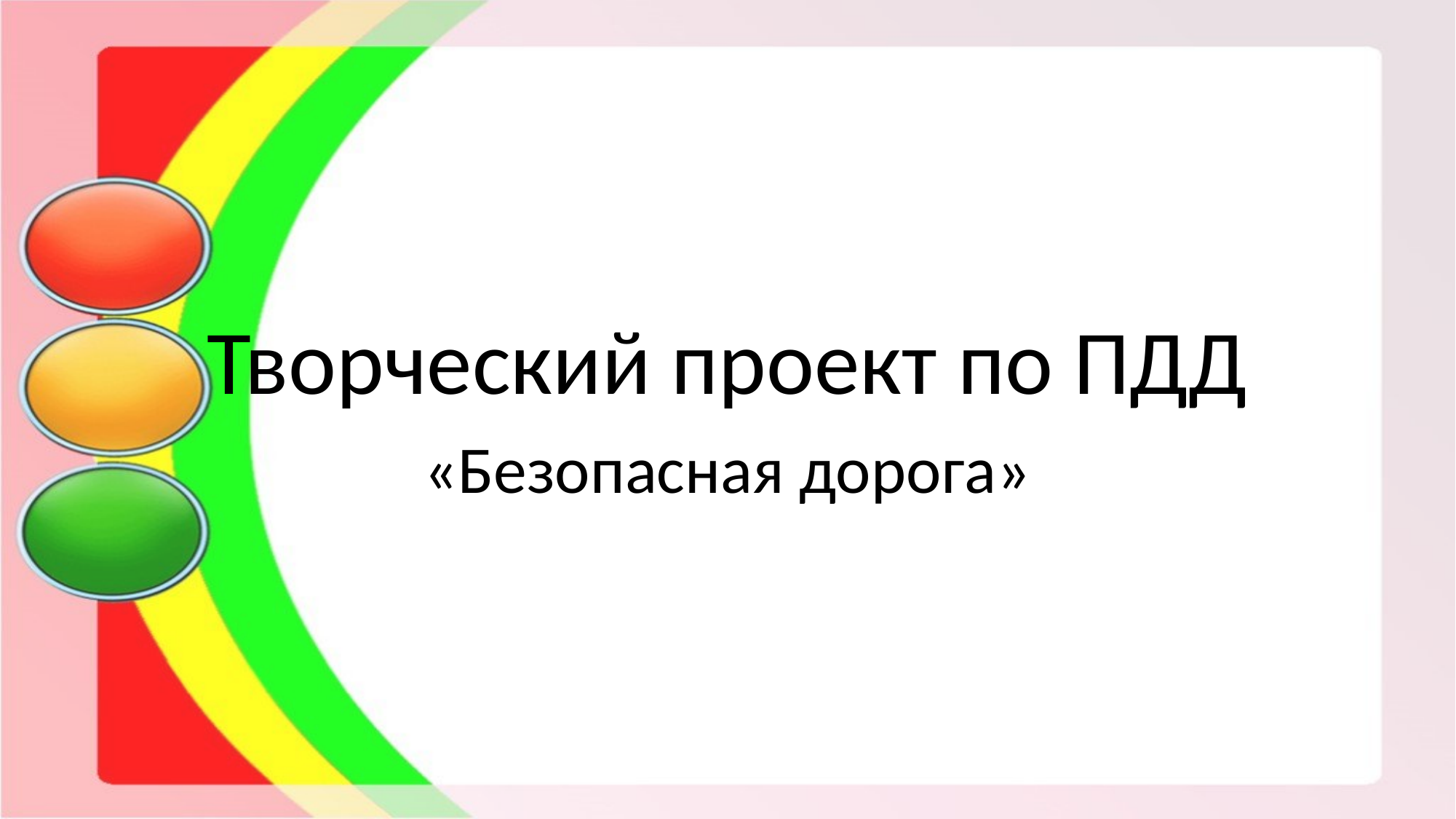

# Творческий проект по ПДД
«Безопасная дорога»